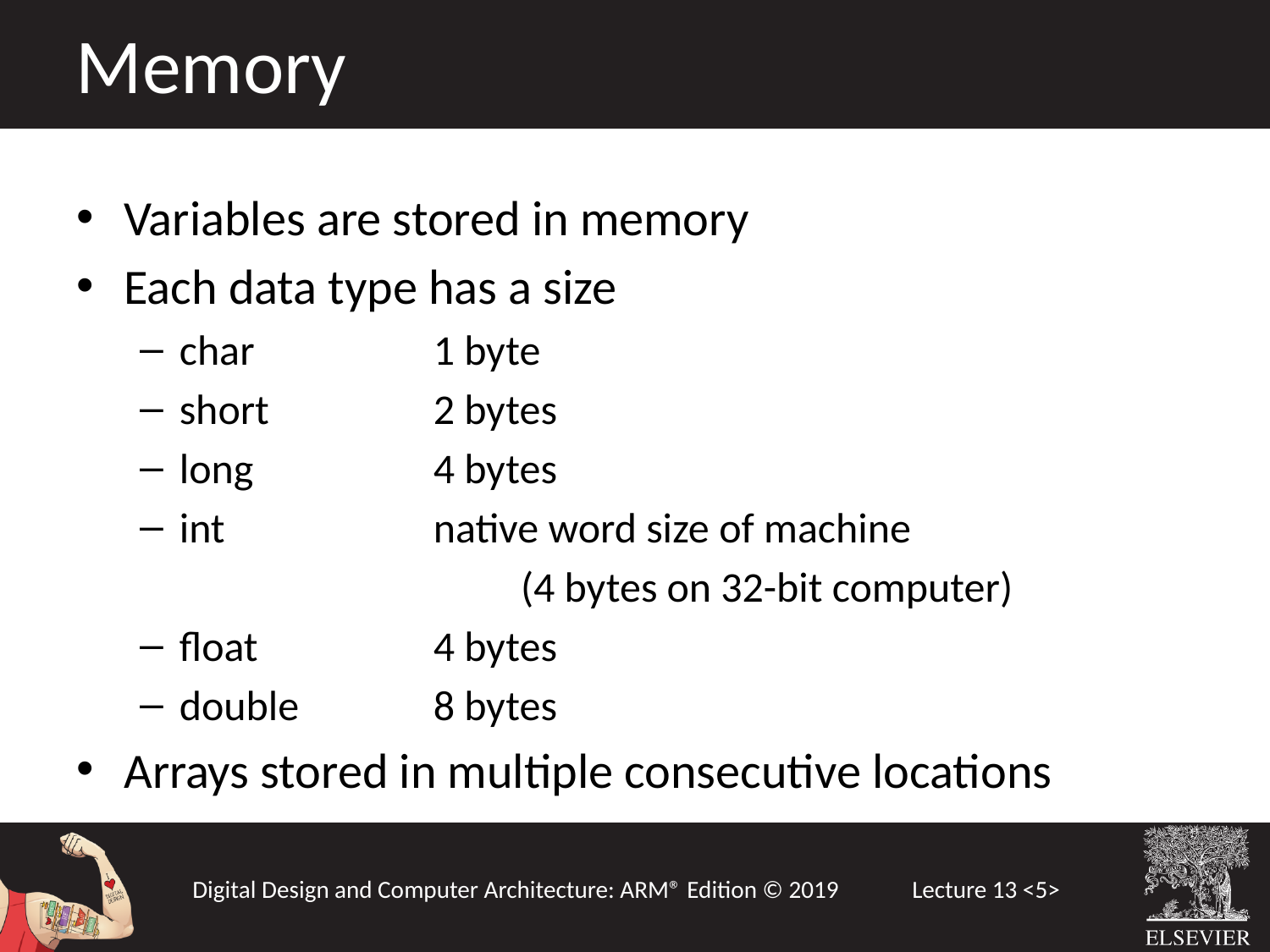

Memory
Variables are stored in memory
Each data type has a size
char		1 byte
short		2 bytes
long		4 bytes
int		native word size of machine
			(4 bytes on 32-bit computer)
float		4 bytes
double		8 bytes
Arrays stored in multiple consecutive locations